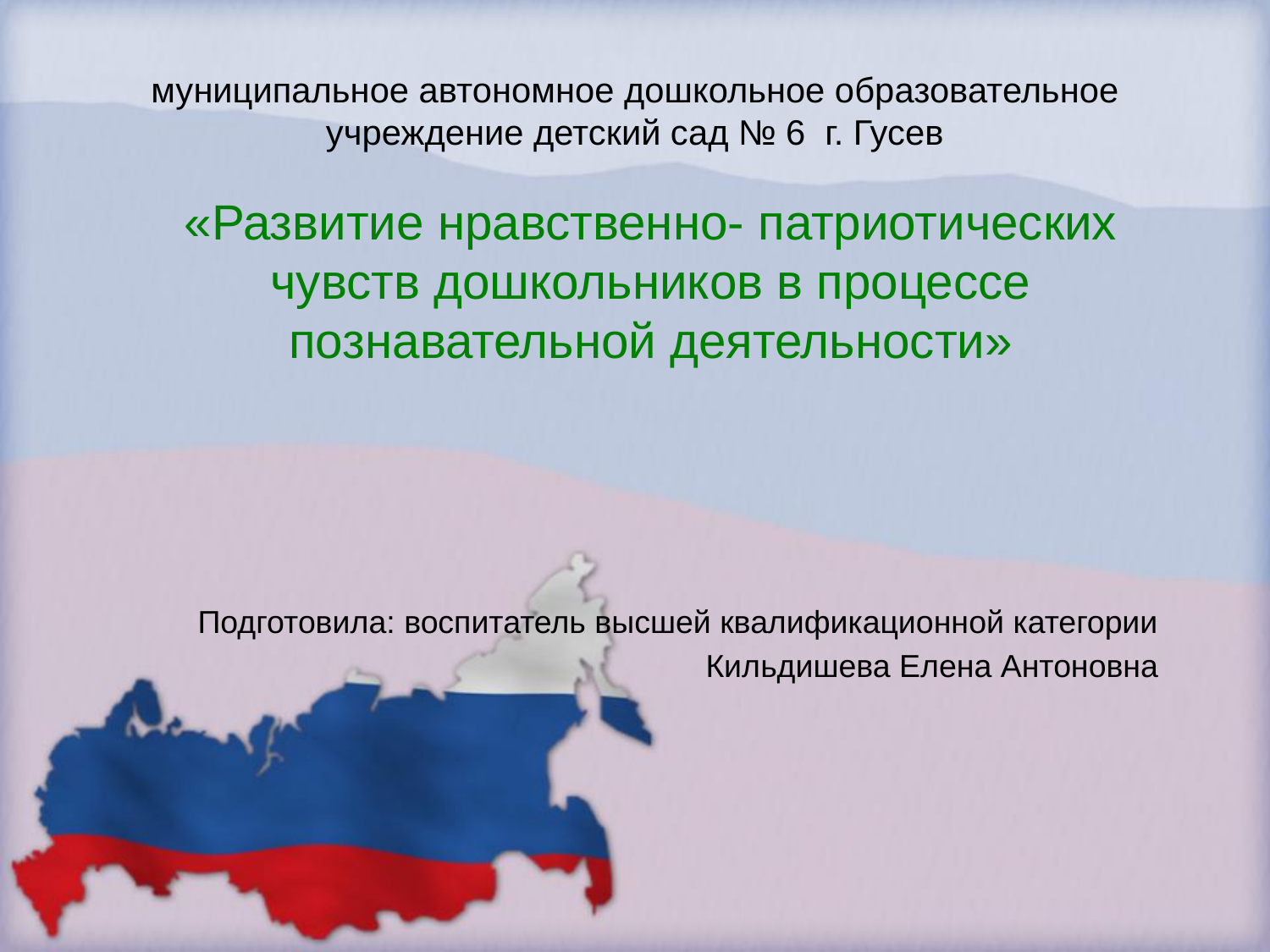

# муниципальное автономное дошкольное образовательное учреждение детский сад № 6  г. Гусев
«Развитие нравственно- патриотических чувств дошкольников в процессе познавательной деятельности»

Подготовила: воспитатель высшей квалификационной категории
Кильдишева Елена Антоновна